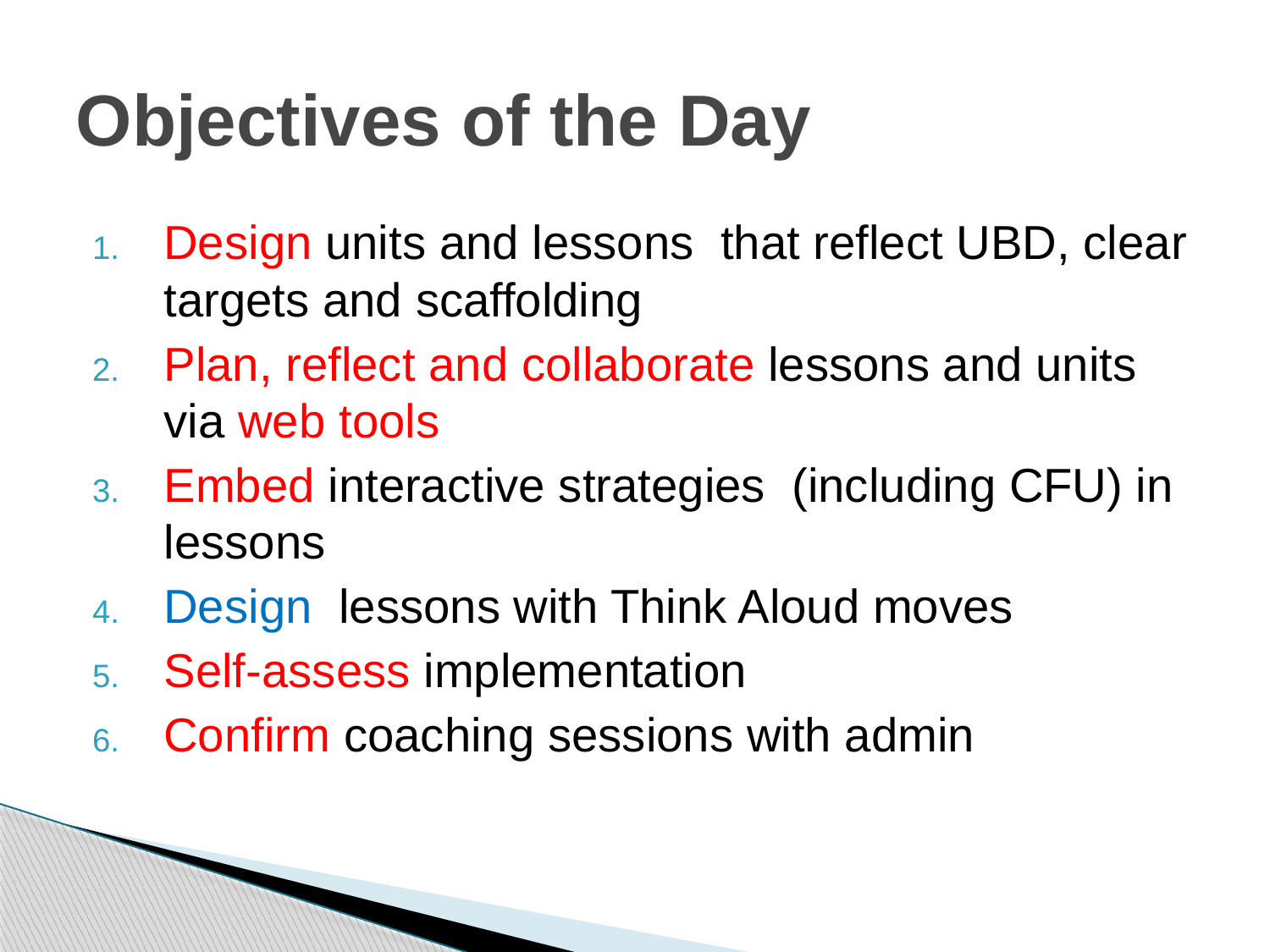

# Objectives of the Day
Design units and lessons  that reflect UBD, clear targets and scaffolding
Plan, reflect and collaborate lessons and units via web tools
Embed interactive strategies  (including CFU) in lessons
Design  lessons with Think Aloud moves
Self-assess implementation
Confirm coaching sessions with admin